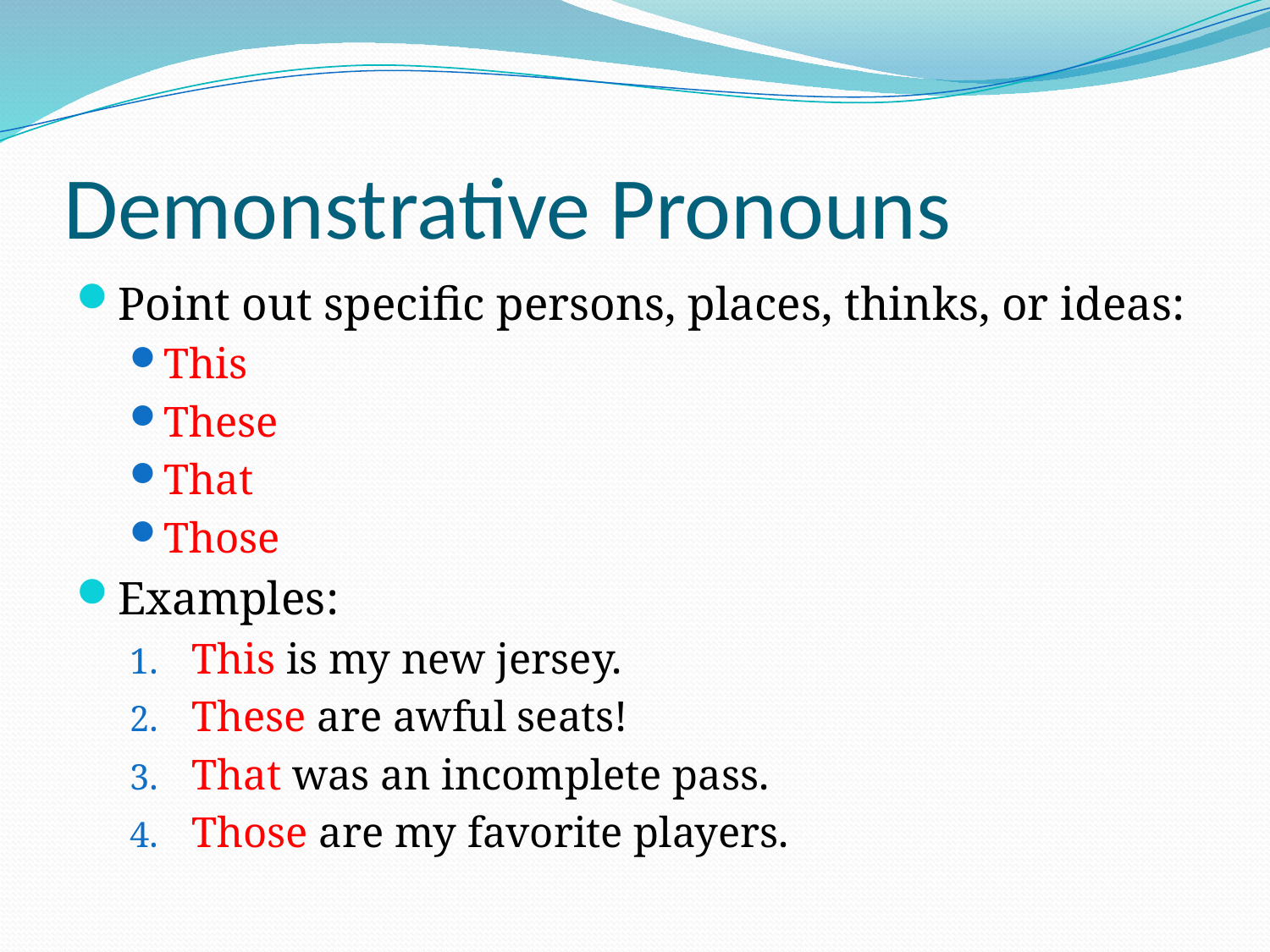

# Demonstrative Pronouns
Point out specific persons, places, thinks, or ideas:
This
These
That
Those
Examples:
This is my new jersey.
These are awful seats!
That was an incomplete pass.
Those are my favorite players.